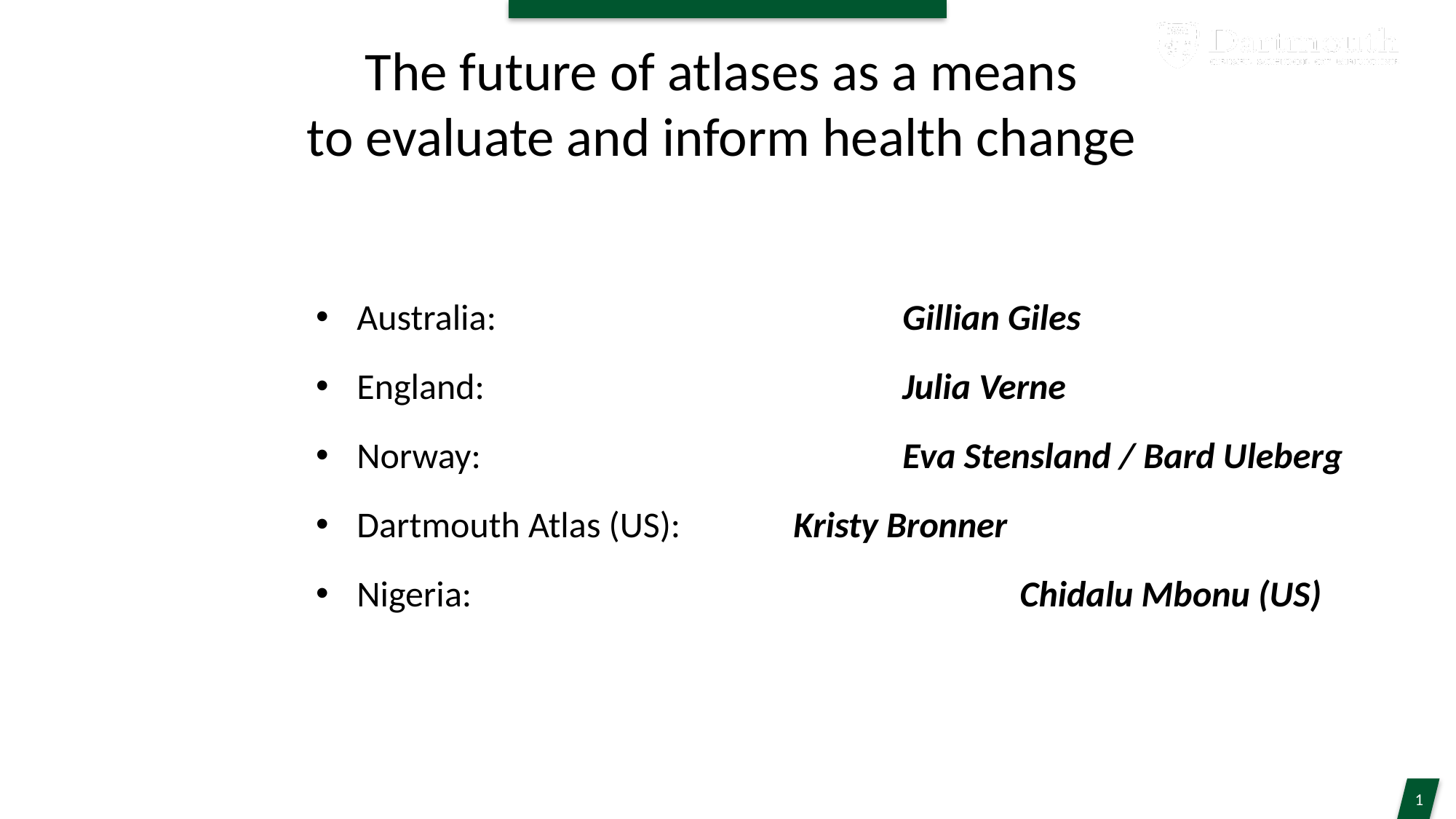

# The future of atlases as a means to evaluate and inform health change
Australia:			 	Gillian Giles
England:			 	Julia Verne
Norway: 				Eva Stensland / Bard Uleberg
Dartmouth Atlas (US): 	Kristy Bronner
Nigeria:					 Chidalu Mbonu (US)

1